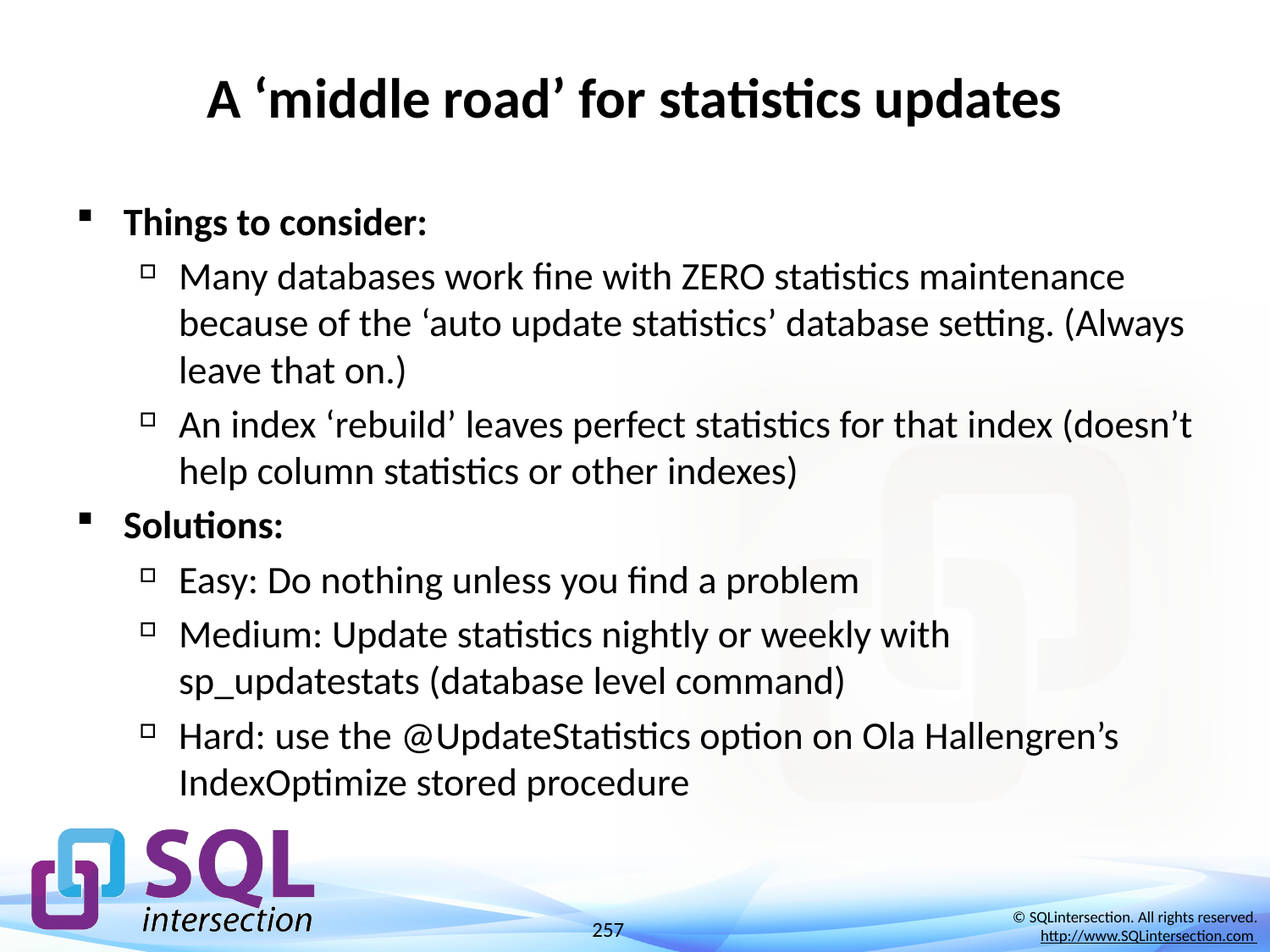

# A ‘middle road’ for statistics updates
Things to consider:
Many databases work fine with ZERO statistics maintenance because of the ‘auto update statistics’ database setting. (Always leave that on.)
An index ‘rebuild’ leaves perfect statistics for that index (doesn’t help column statistics or other indexes)
Solutions:
Easy: Do nothing unless you find a problem
Medium: Update statistics nightly or weekly with sp_updatestats (database level command)
Hard: use the @UpdateStatistics option on Ola Hallengren’s IndexOptimize stored procedure